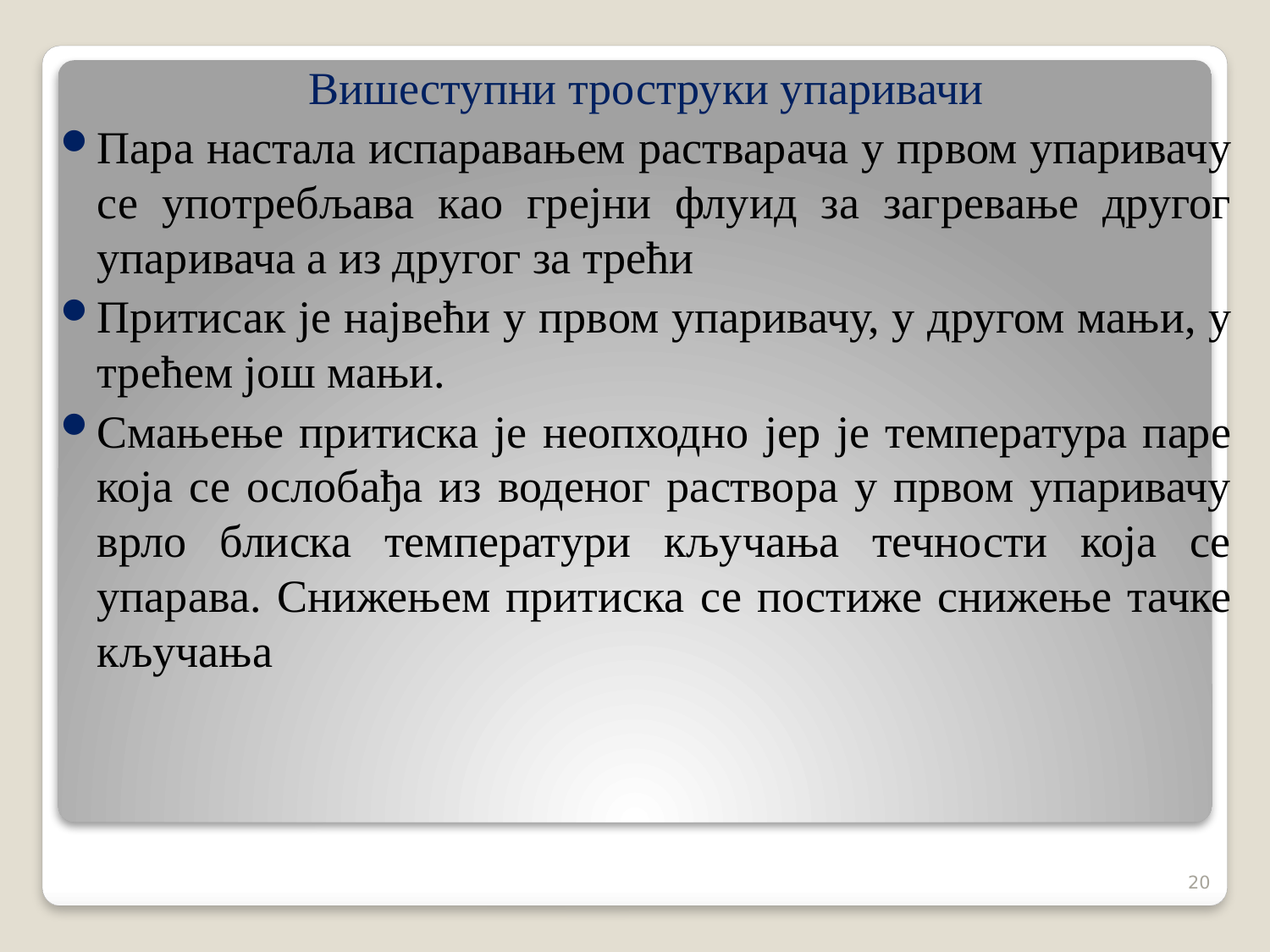

Вишеступни троструки упаривачи
Пара настала испаравањем растварача у првом упаривачу се употребљава као грејни флуид за загревање другог упаривача а из другог за трећи
Притисак је највећи у првом упаривачу, у другом мањи, у трећем још мањи.
Смањење притиска је неопходно јер је температура паре која се ослобађа из воденог раствора у првом упаривачу врло блиска температури кључања течности која се упарава. Снижењем притиска се постиже снижење тачке кључања
20